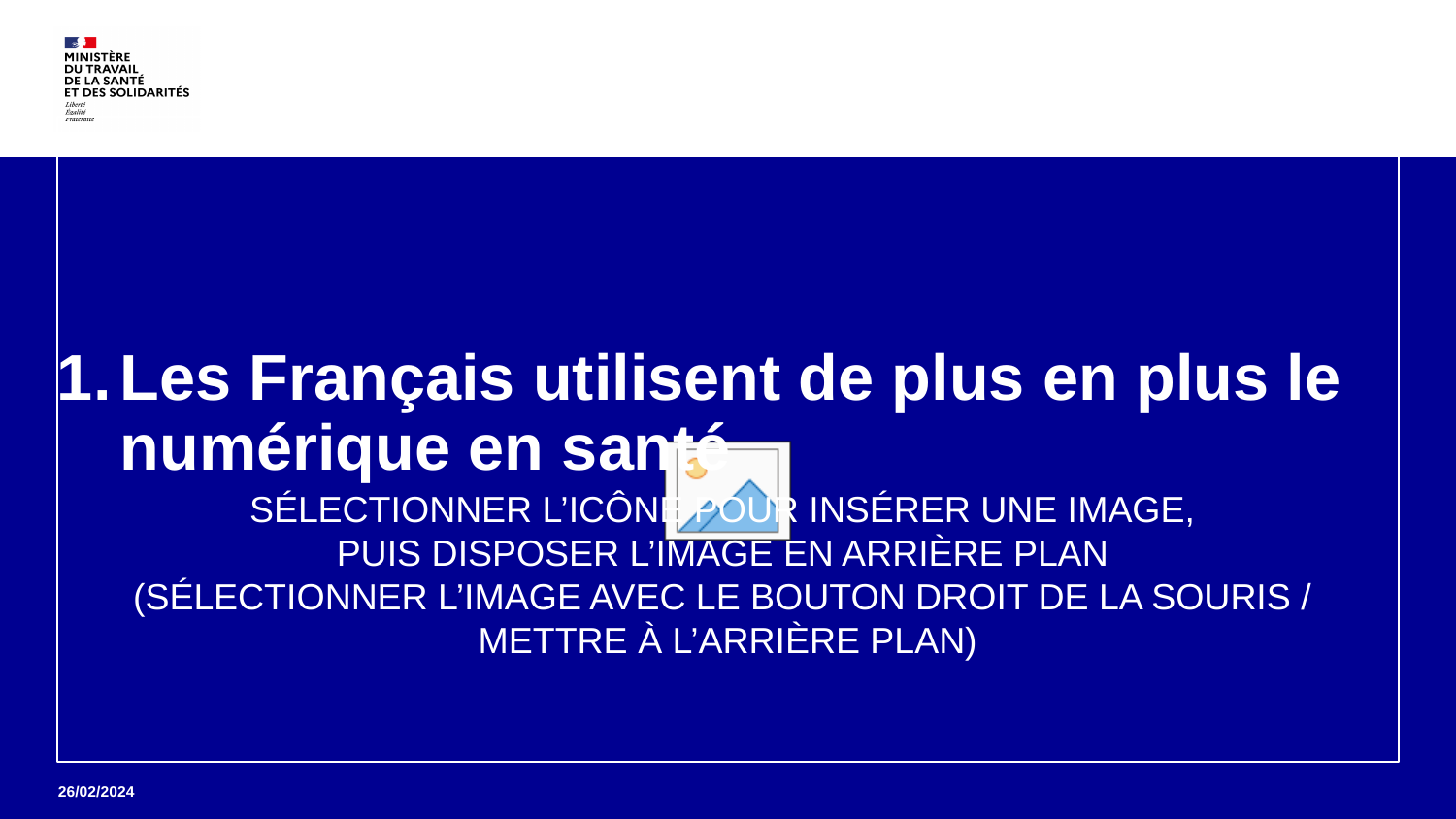

# Les Français utilisent de plus en plus le numérique en santé

5
26/02/2024